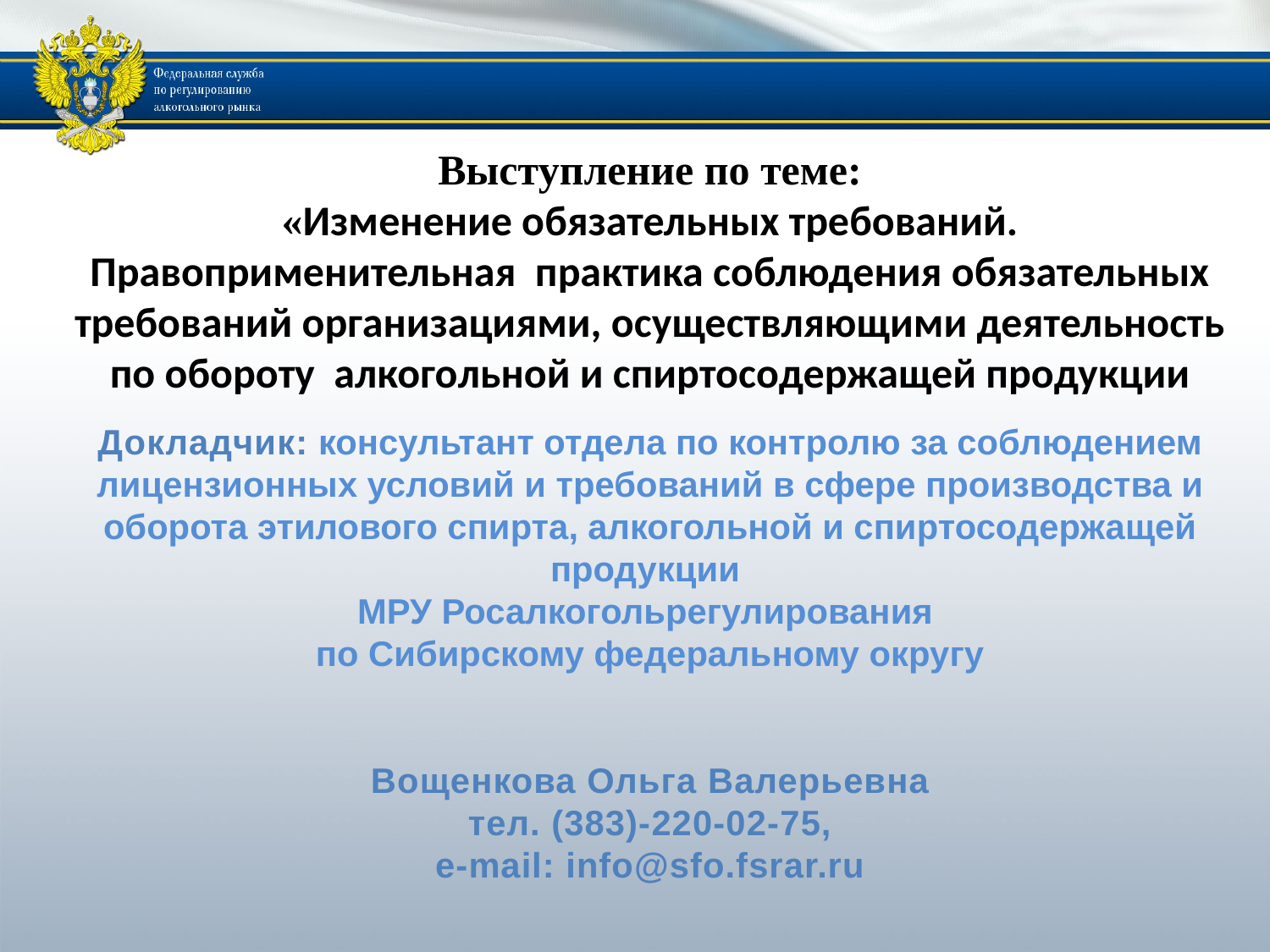

Выступление по теме:
«Изменение обязательных требований. Правоприменительная  практика соблюдения обязательных требований организациями, осуществляющими деятельность по обороту  алкогольной и спиртосодержащей продукции

Докладчик: консультант отдела по контролю за соблюдением лицензионных условий и требований в сфере производства и оборота этилового спирта, алкогольной и спиртосодержащей продукции
МРУ Росалкогольрегулирования
по Сибирскому федеральному округу

Вощенкова Ольга Валерьевна
 тел. (383)-220-02-75,
e-mail: info@sfo.fsrar.ru
#